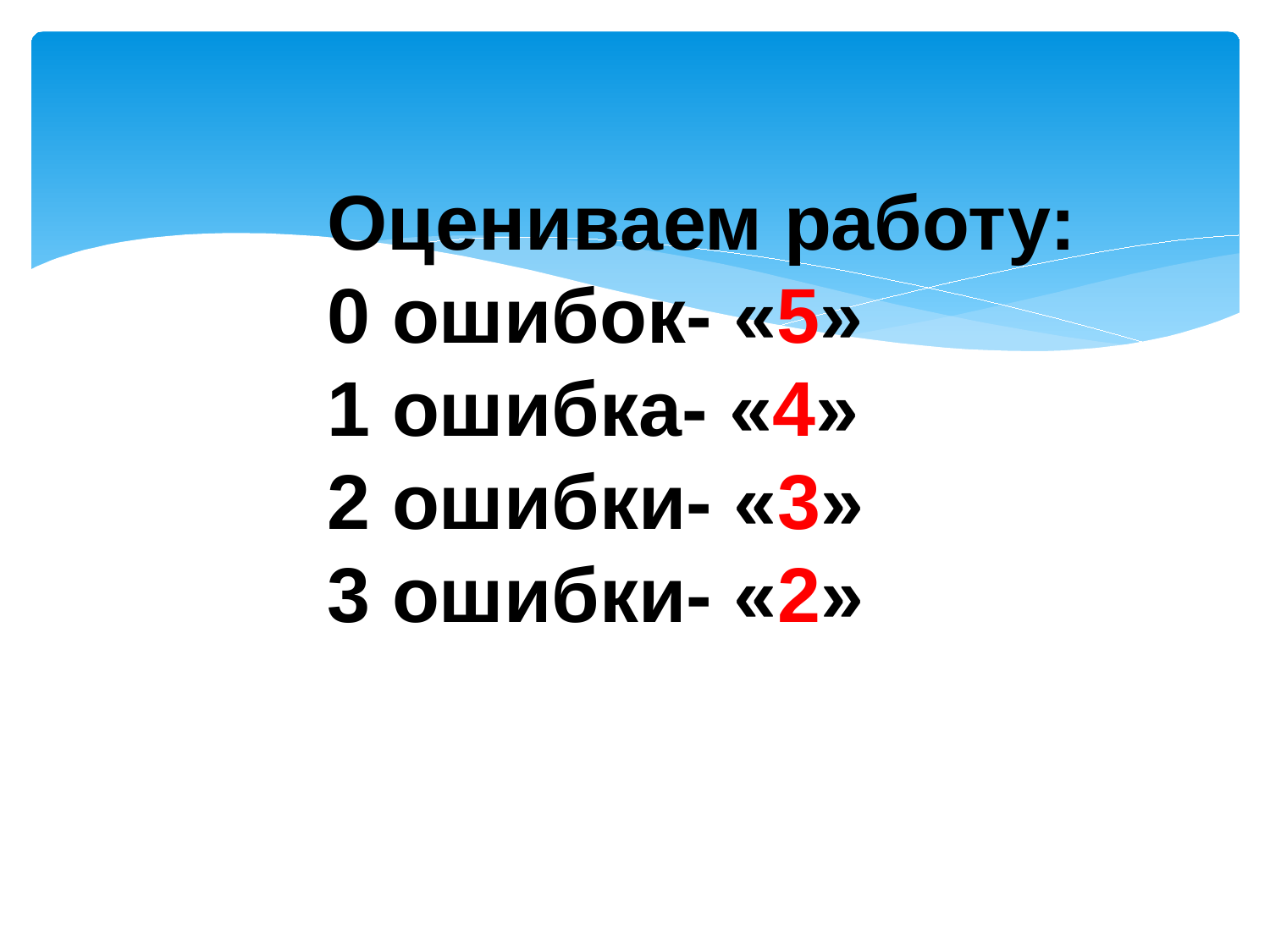

#
Оцениваем работу:
0 ошибок- «5»
1 ошибка- «4»
2 ошибки- «3»
3 ошибки- «2»